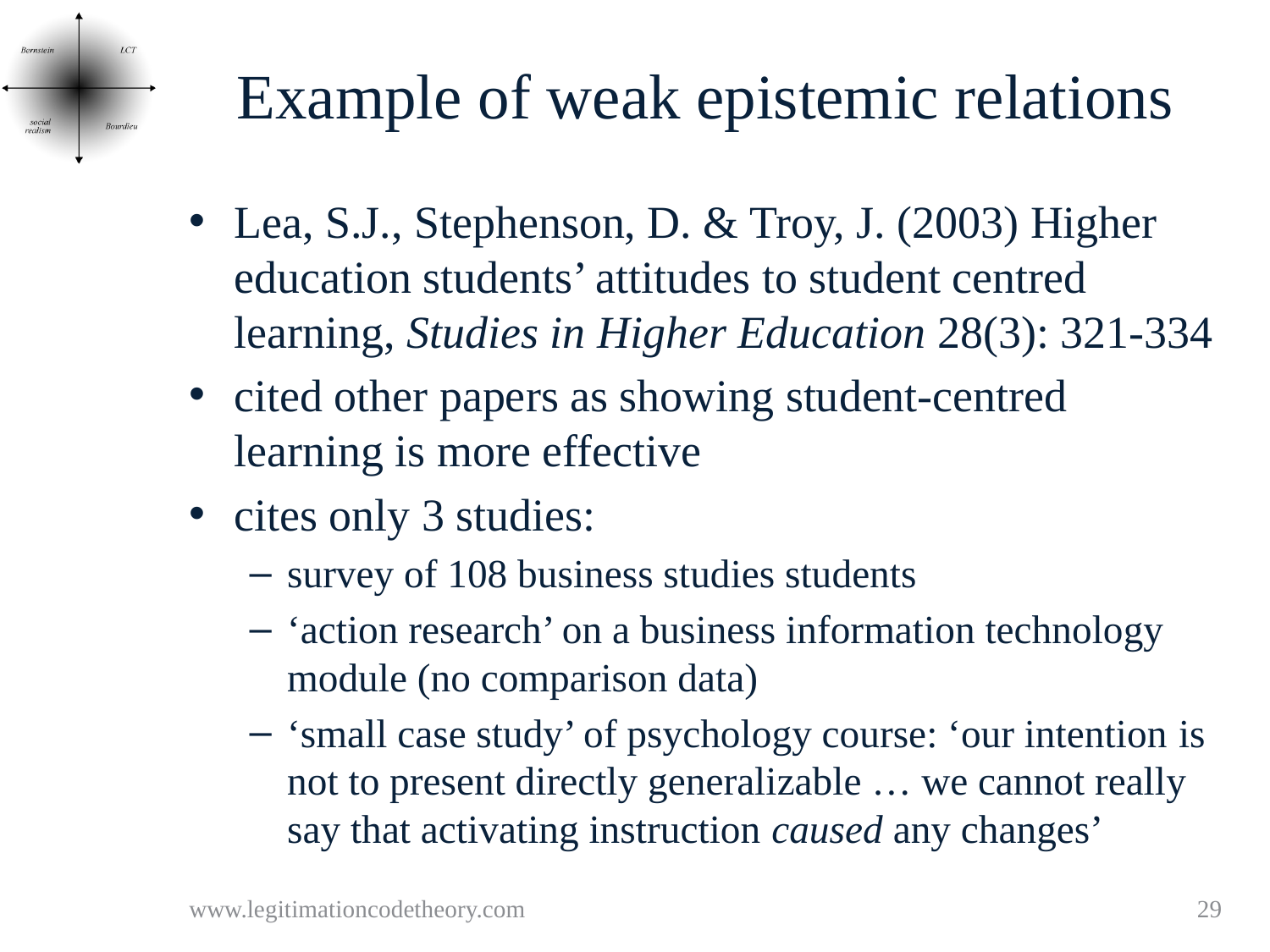

# Example of weak epistemic relations

Lea, S.J., Stephenson, D. & Troy, J. (2003) Higher education students’ attitudes to student centred learning, Studies in Higher Education 28(3): 321-334
cited other papers as showing student-centred learning is more effective
cites only 3 studies:
survey of 108 business studies students
‘action research’ on a business information technology module (no comparison data)
‘small case study’ of psychology course: ‘our intention is not to present directly generalizable … we cannot really say that activating instruction caused any changes’

www.legitimationcodetheory.com
29